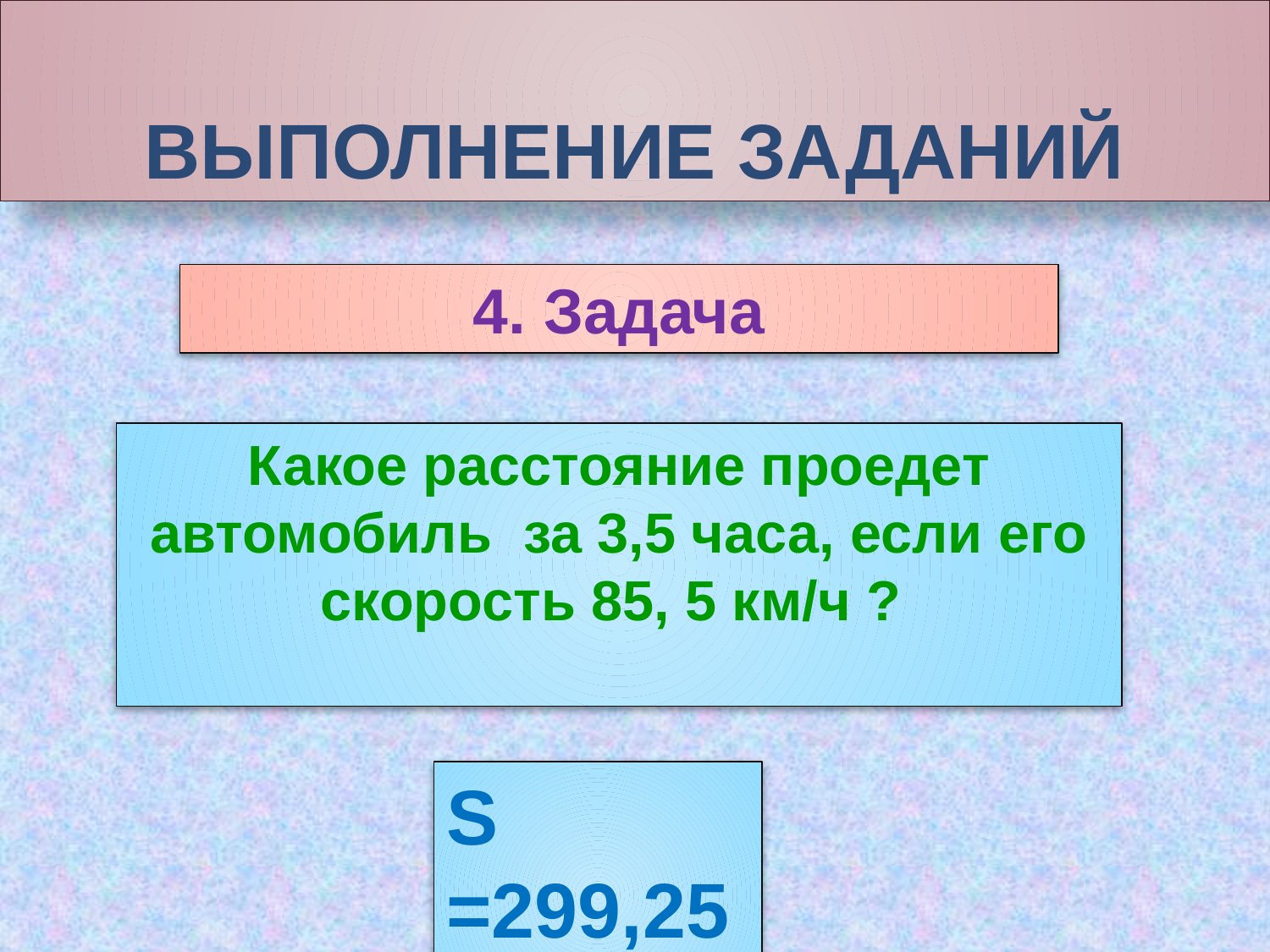

# Выполнение заданий
4. Задача
Какое расстояние проедет автомобиль  за 3,5 часа, если его скорость 85, 5 км/ч ?

S =299,25